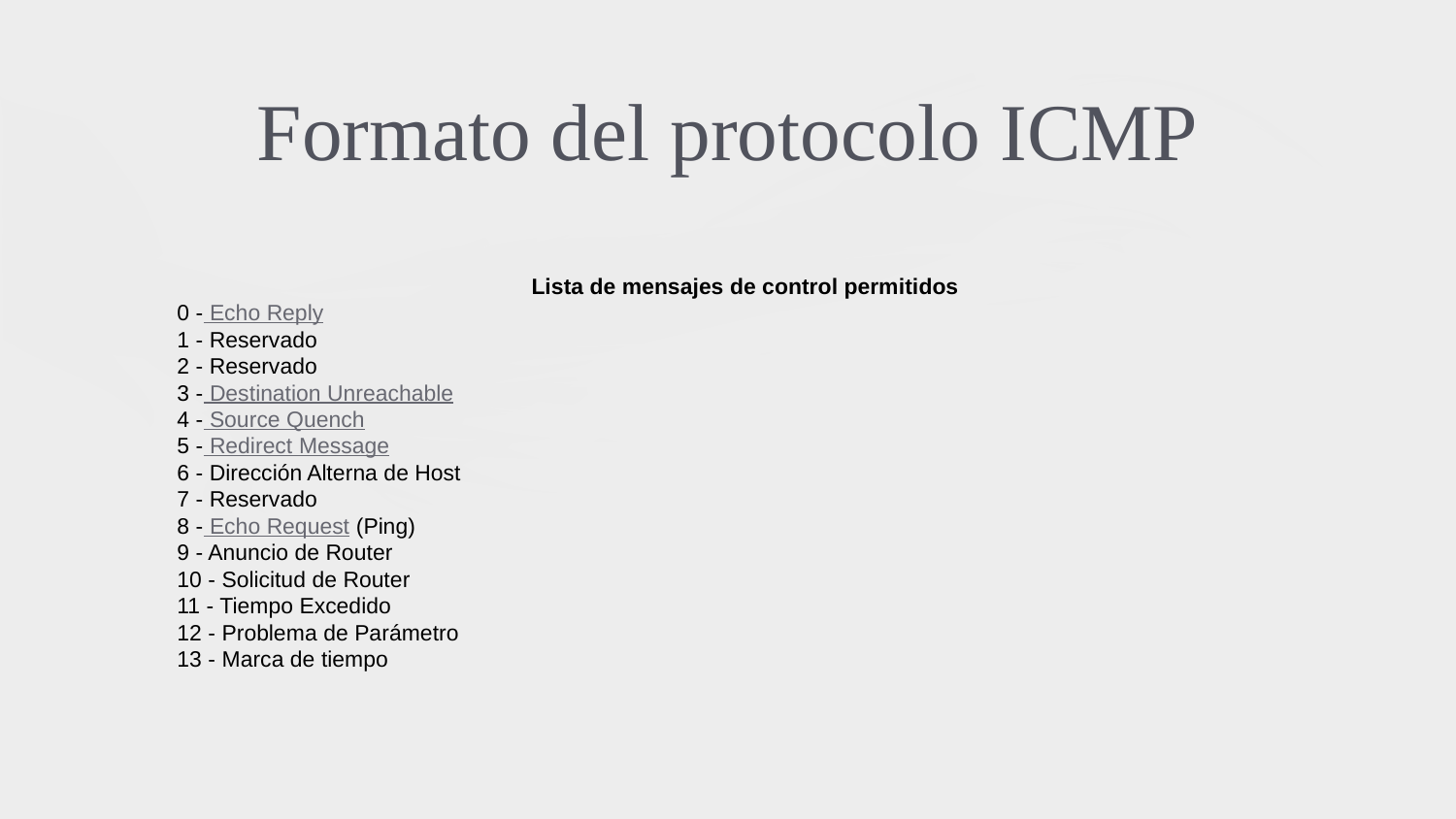

# Formato del protocolo ICMP

Lista de mensajes de control permitidos
0 - Echo Reply
1 - Reservado
2 - Reservado
3 - Destination Unreachable
4 - Source Quench
5 - Redirect Message
6 - Dirección Alterna de Host
7 - Reservado
8 - Echo Request (Ping)
9 - Anuncio de Router
10 - Solicitud de Router
11 - Tiempo Excedido
12 - Problema de Parámetro
13 - Marca de tiempo